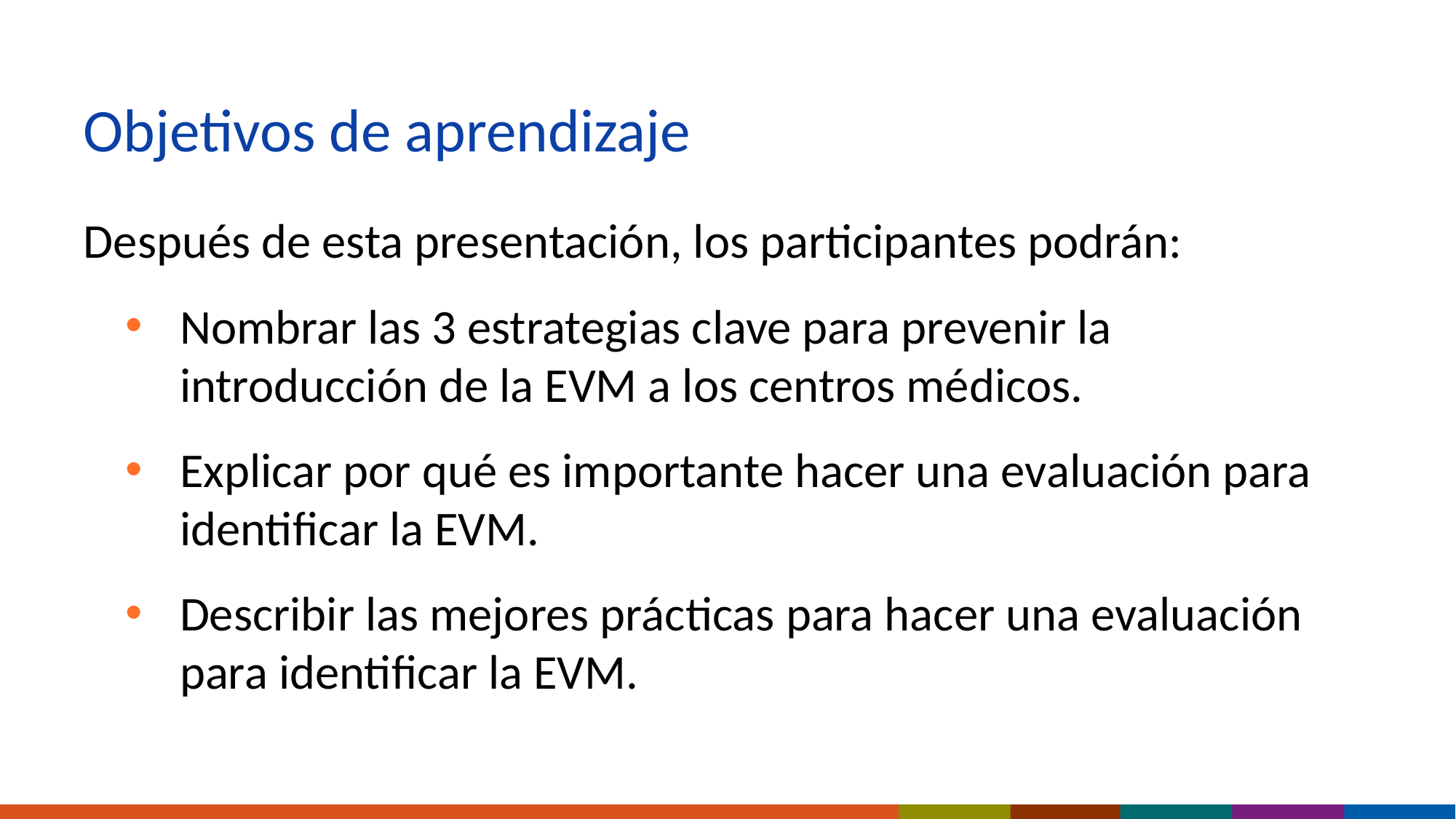

# Objetivos de aprendizaje
Después de esta presentación, los participantes podrán:
Nombrar las 3 estrategias clave para prevenir la introducción de la EVM a los centros médicos.
Explicar por qué es importante hacer una evaluación para identificar la EVM.
Describir las mejores prácticas para hacer una evaluación para identificar la EVM.